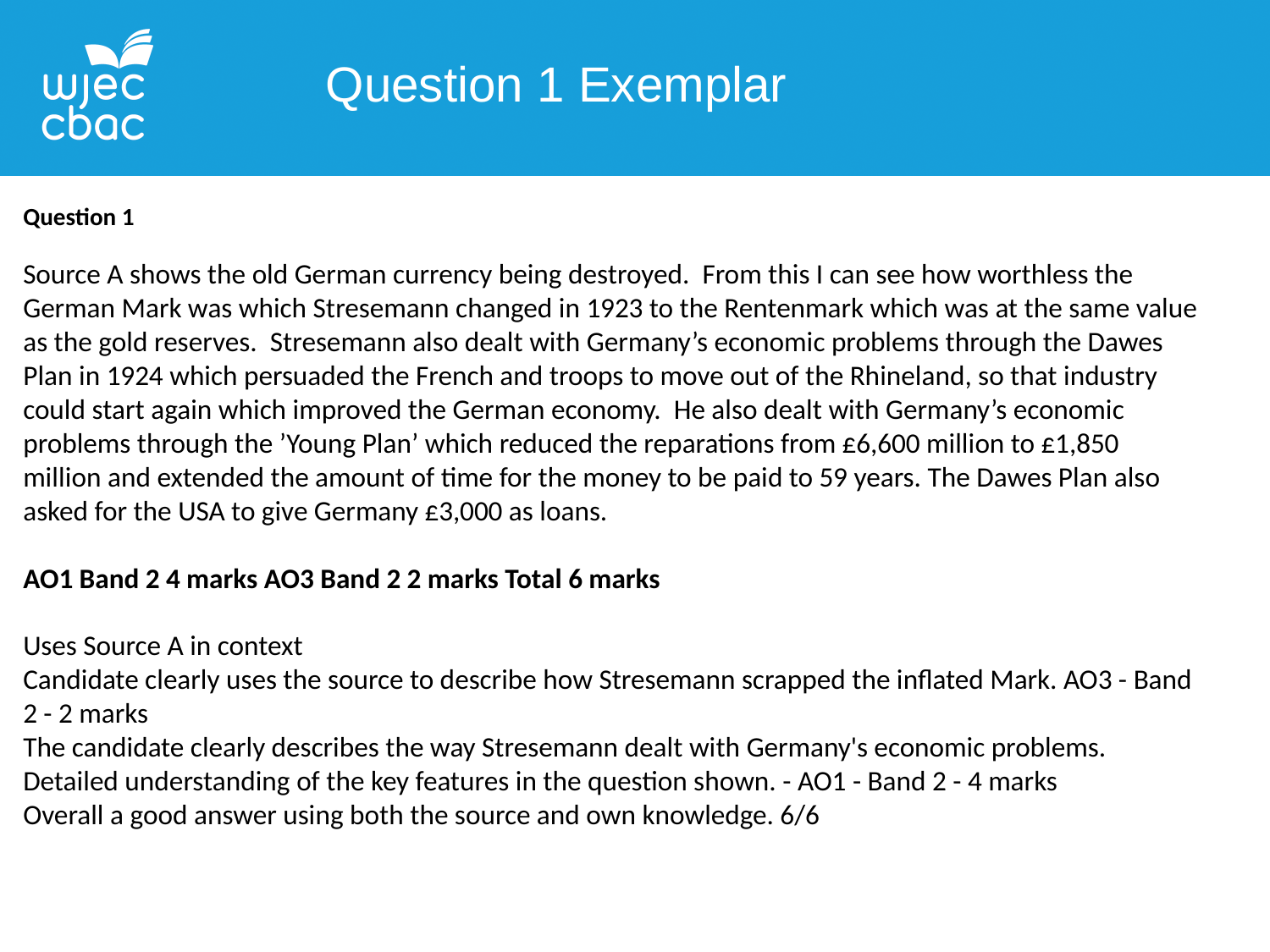

Question 1 Exemplar

Question 1

Source A shows the old German currency being destroyed.  From this I can see how worthless the German Mark was which Stresemann changed in 1923 to the Rentenmark which was at the same value as the gold reserves.  Stresemann also dealt with Germany’s economic problems through the Dawes Plan in 1924 which persuaded the French and troops to move out of the Rhineland, so that industry could start again which improved the German economy.  He also dealt with Germany’s economic problems through the ’Young Plan’ which reduced the reparations from £6,600 million to £1,850 million and extended the amount of time for the money to be paid to 59 years. The Dawes Plan also asked for the USA to give Germany £3,000 as loans.

AO1 Band 2 4 marks AO3 Band 2 2 marks Total 6 marks

Uses Source A in context
Candidate clearly uses the source to describe how Stresemann scrapped the inflated Mark. AO3 - Band 2 - 2 marks
The candidate clearly describes the way Stresemann dealt with Germany's economic problems.
Detailed understanding of the key features in the question shown. - AO1 - Band 2 - 4 marks
Overall a good answer using both the source and own knowledge. 6/6